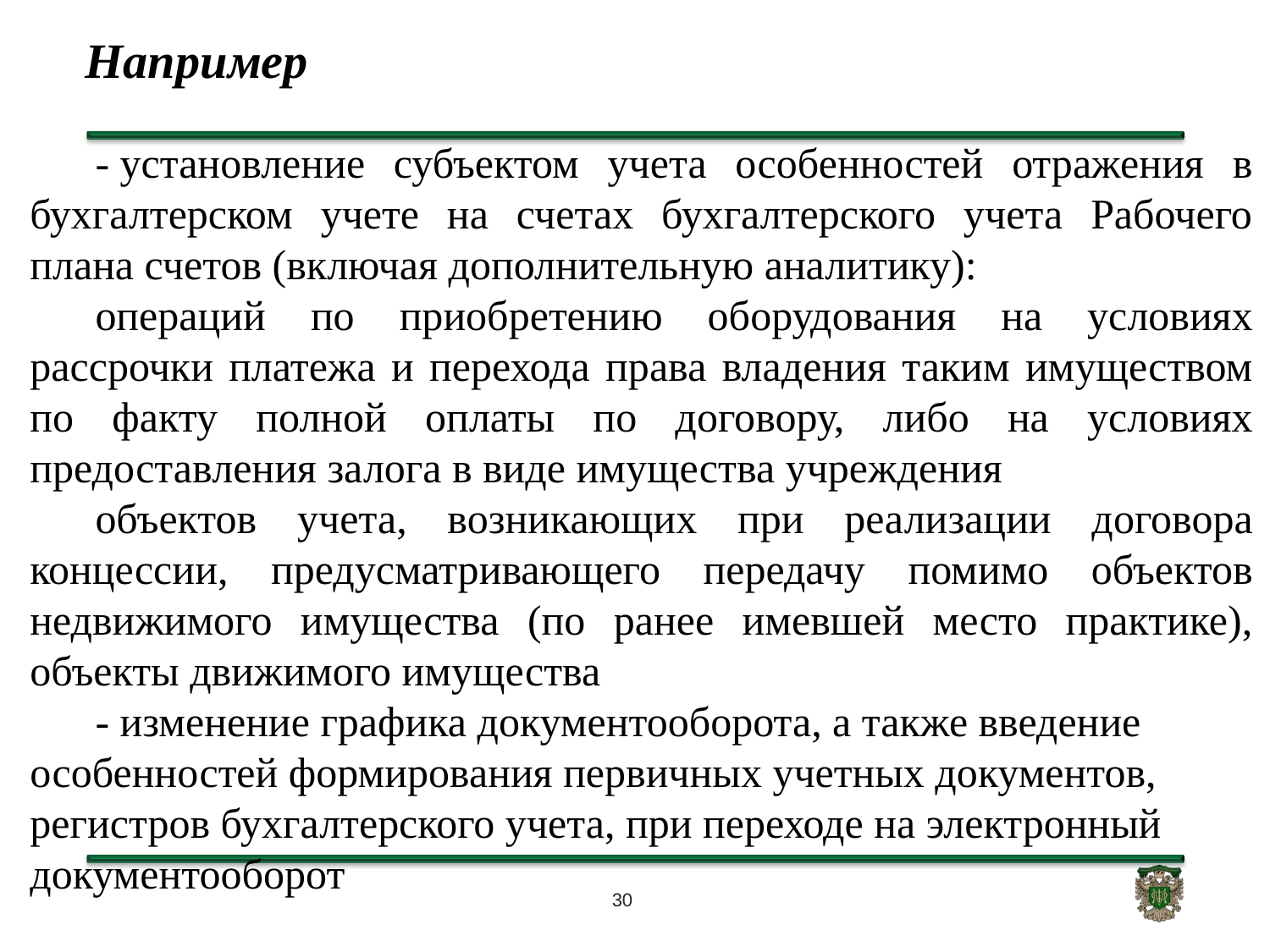

# Например
- установление субъектом учета особенностей отражения в бухгалтерском учете на счетах бухгалтерского учета Рабочего плана счетов (включая дополнительную аналитику):
операций по приобретению оборудования на условиях рассрочки платежа и перехода права владения таким имуществом по факту полной оплаты по договору, либо на условиях предоставления залога в виде имущества учреждения
объектов учета, возникающих при реализации договора концессии, предусматривающего передачу помимо объектов недвижимого имущества (по ранее имевшей место практике), объекты движимого имущества
- изменение графика документооборота, а также введение особенностей формирования первичных учетных документов, регистров бухгалтерского учета, при переходе на электронный документооборот
30